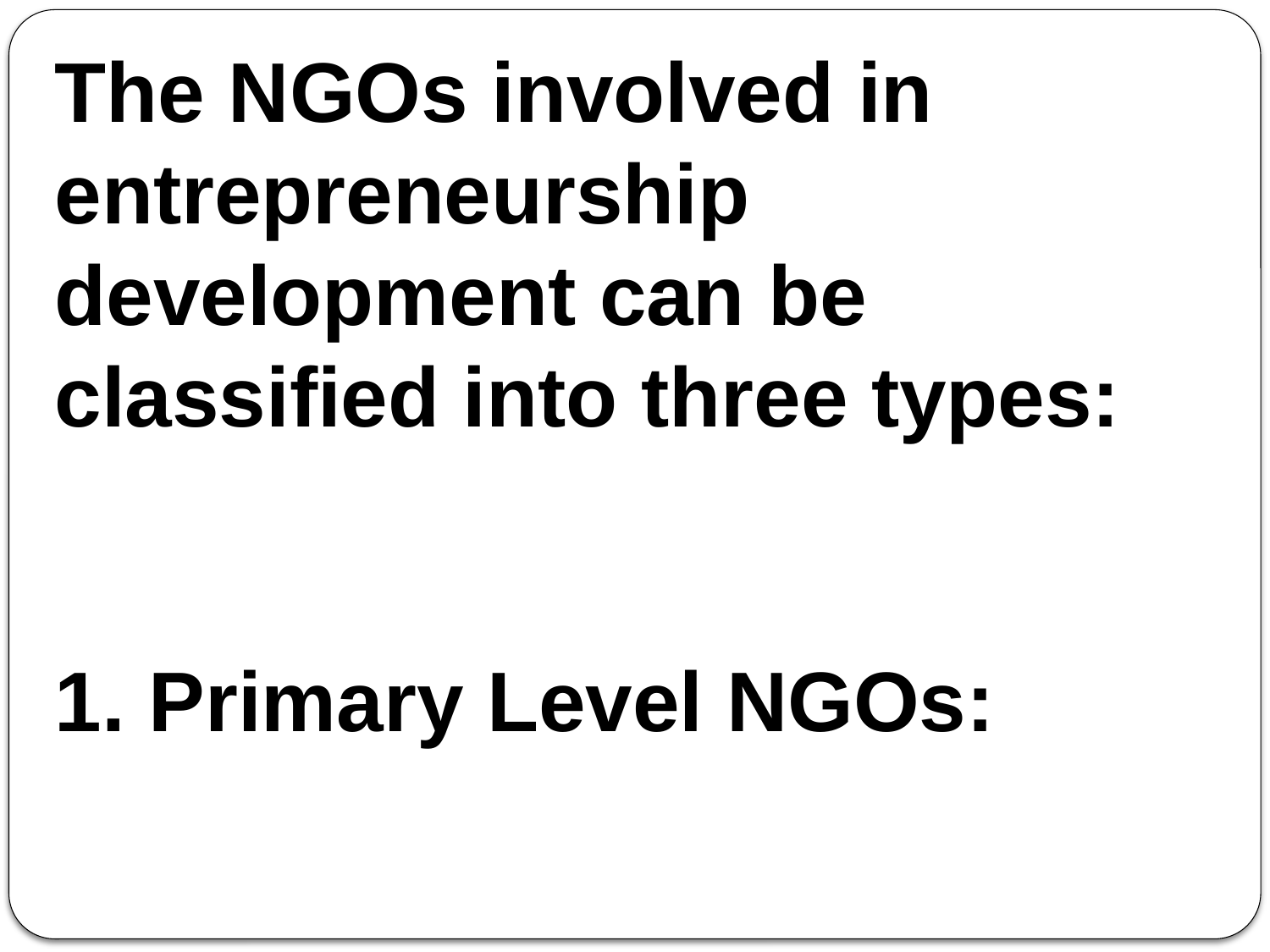

The NGOs involved in entrepreneurship development can be classified into three types:

1. Primary Level NGOs: